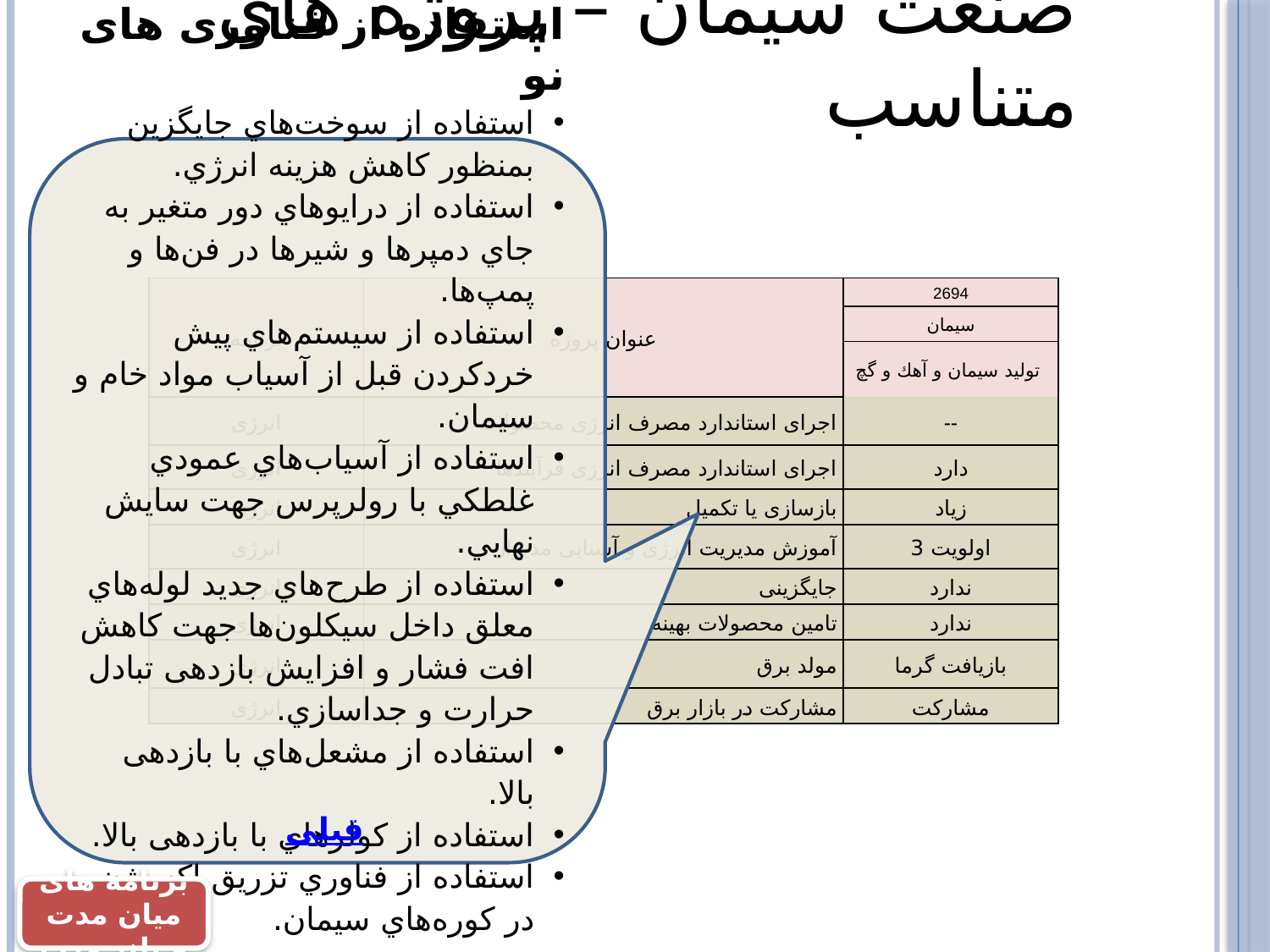

# صنعت سیمان – پروژه های متناسب
استفاده از فناوری های نو
استفاده از سوخت‌هاي جايگزين بمنظور كاهش هزينه انرژي.
استفاده از درايوهاي دور متغير به جاي دمپرها و شيرها در فن‌ها و پمپ‌ها.
استفاده از سيستم‌هاي پيش خردکردن قبل از آسياب مواد خام و سيمان.
استفاده از آسياب‌هاي عمودي غلطكي با رولرپرس جهت سايش نهايي.
استفاده از طرح‌هاي جديد لوله‌هاي معلق داخل سيكلون‌ها جهت كاهش افت فشار و افزايش بازدهی تبادل حرارت و جداسازي.
استفاده از مشعل‌هاي با بازدهی بالا.
استفاده از كولرهاي با بازدهی بالا.
استفاده از فناوري تزريق اكسيژن در كوره‌هاي سيمان.

| برنامه | عنوان پروژه | 2694 |
| --- | --- | --- |
|  |  | سیمان |
|  |  | توليد سيمان و آهك و گچ |
| انرژی | اجرای استاندارد مصرف انرژی محصولات | -- |
| انرژی | اجرای استاندارد مصرف انرژی فرآیندها | دارد |
| انرژی | بازسازی یا تکمیل | زیاد |
| انرژی | آموزش مدیریت انرژی و آشنایی مدیران | اولویت 3 |
| انرژی | جایگزینی | ندارد |
| انرژی | تامین محصولات بهینه | ندارد |
| انرژی | مولد برق | بازیافت گرما |
| انرژی | مشارکت در بازار برق | مشارکت |
قبلی
برنامه های میان مدت و بلند مدت